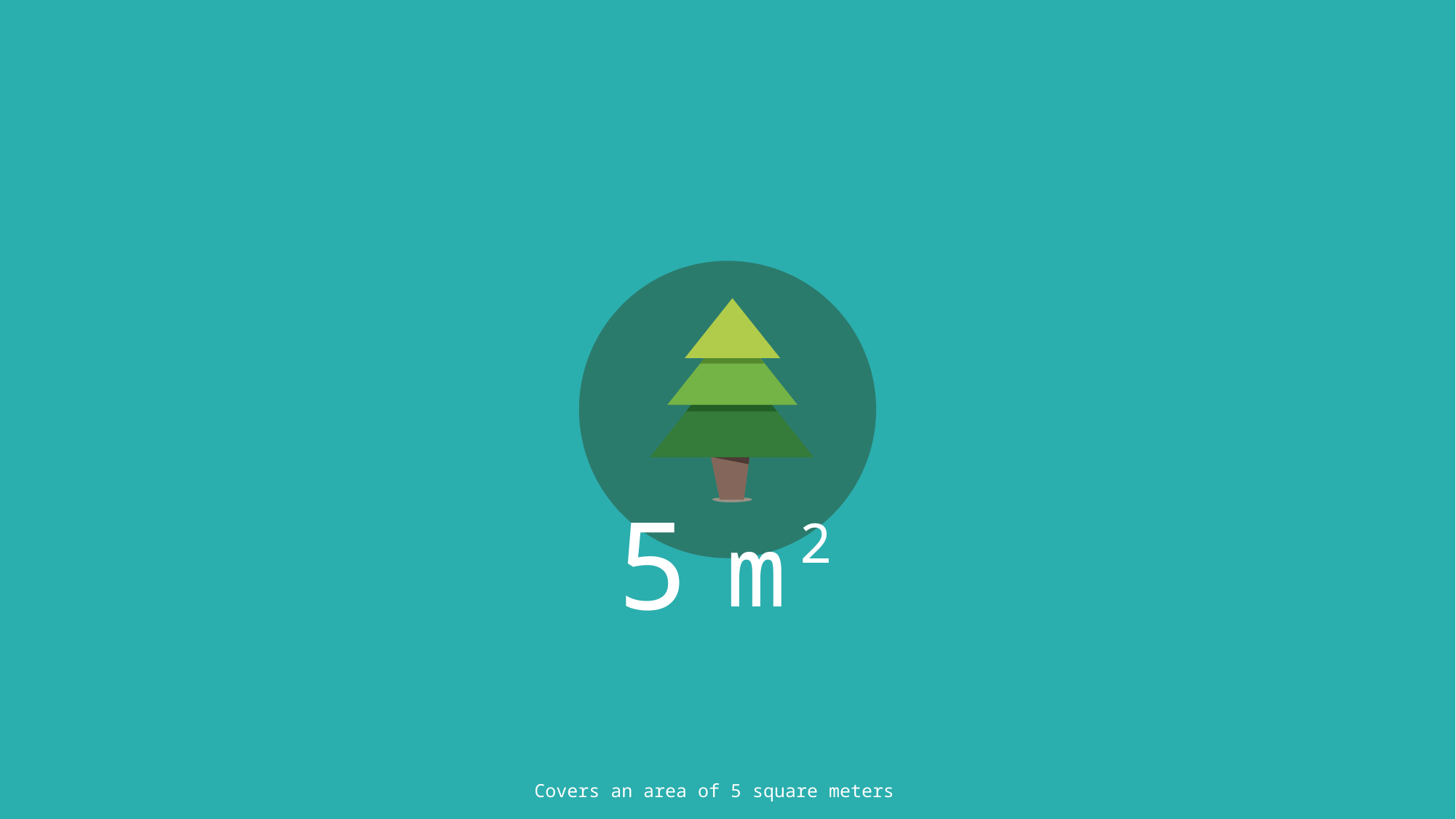

5
m
2
Covers an area of 5 square meters